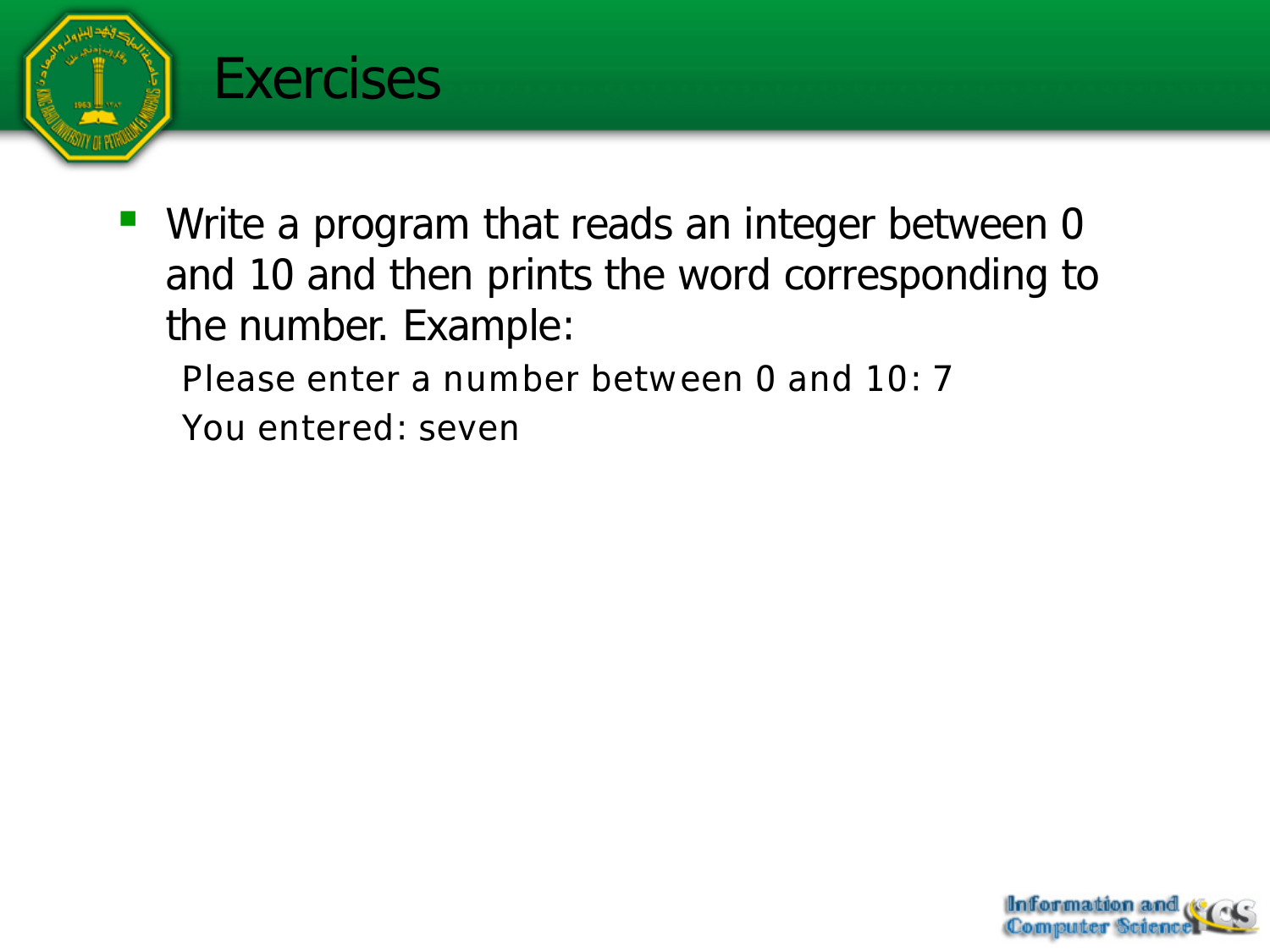

# Exercises
Write a program that reads an integer between 0 and 10 and then prints the word corresponding to the number. Example:
Please enter a number between 0 and 10: 7
You entered: seven